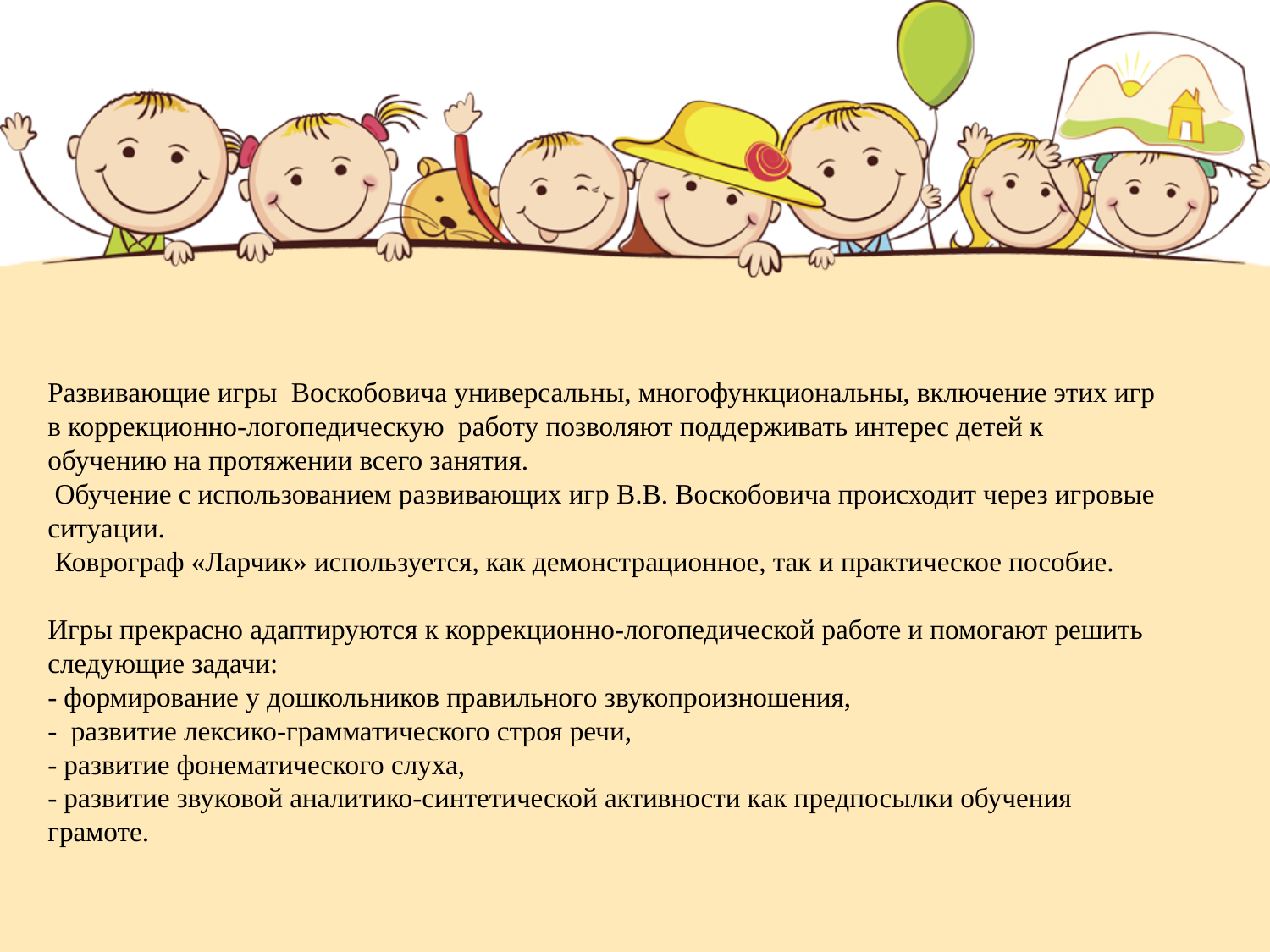

# Развивающие игры  Воскобовича универсальны, многофункциональны, включение этих игр  в коррекционно-логопедическую  работу позволяют поддерживать интерес детей к обучению на протяжении всего занятия. Обучение с использованием развивающих игр В.В. Воскобовича происходит через игровые ситуации. Коврограф «Ларчик» используется, как демонстрационное, так и практическое пособие. Игры прекрасно адаптируются к коррекционно-логопедической работе и помогают решить следующие задачи: - формирование у дошкольников правильного звукопроизношения, -  развитие лексико-грамматического строя речи, - развитие фонематического слуха, - развитие звуковой аналитико-синтетической активности как предпосылки обучения грамоте.